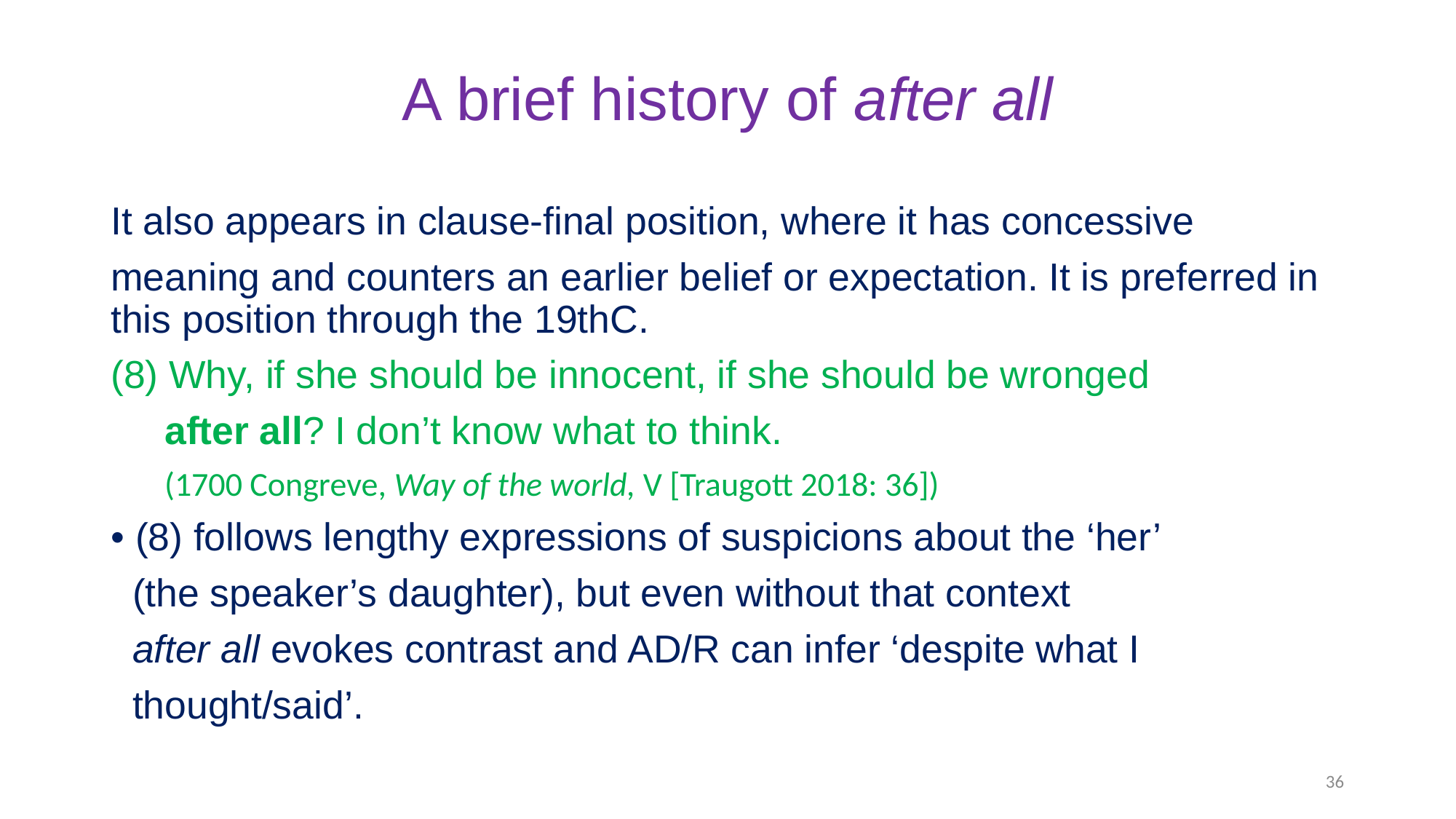

# A brief history of after all
It also appears in clause-final position, where it has concessive
meaning and counters an earlier belief or expectation. It is preferred in this position through the 19thC.
(8) Why, if she should be innocent, if she should be wronged
     after all? I don’t know what to think.
       (1700 Congreve, Way of the world, V [Traugott 2018: 36])
• (8) follows lengthy expressions of suspicions about the ‘her’
  (the speaker’s daughter), but even without that context
  after all evokes contrast and AD/R can infer ‘despite what I
  thought/said’.

36